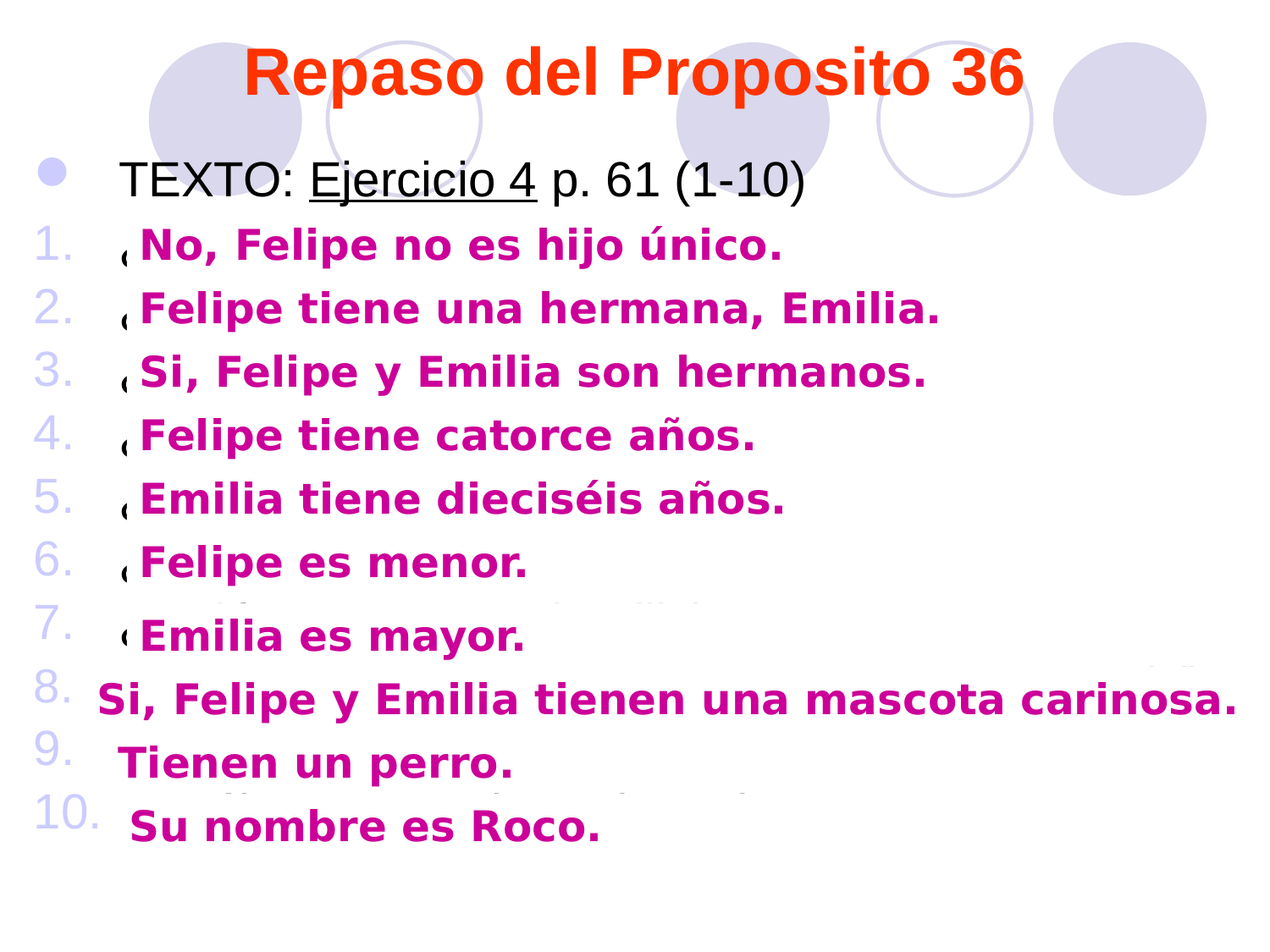

# Repaso del Proposito 36
TEXTO: Ejercicio 4 p. 61 (1-10)
¿Es Felipe un hijo único? (no)
¿Qué tiene Felipe? (una hermana, Emilia)
¿Son hermanos Felipe y Emilia? (si)
¿Cuántos años tiene Felipe? (catorce)
¿Cuántos años tiene Emilia? (dieciséis)
¿Quién es menor? (Felipe)
¿Quién es mayor? (Emilia)
¿Tienen Felipe y Emilia una mascota cariñosa? (si)
¿Qué tienen? ¿Un perro o un gato? (un perro)
¿Cuál es su nombre? (Roco)
No, Felipe no es hijo único.
Felipe tiene una hermana, Emilia.
Si, Felipe y Emilia son hermanos.
Felipe tiene catorce años.
Emilia tiene dieciséis años.
Felipe es menor.
Emilia es mayor.
Si, Felipe y Emilia tienen una mascota carinosa.
Tienen un perro.
Su nombre es Roco.